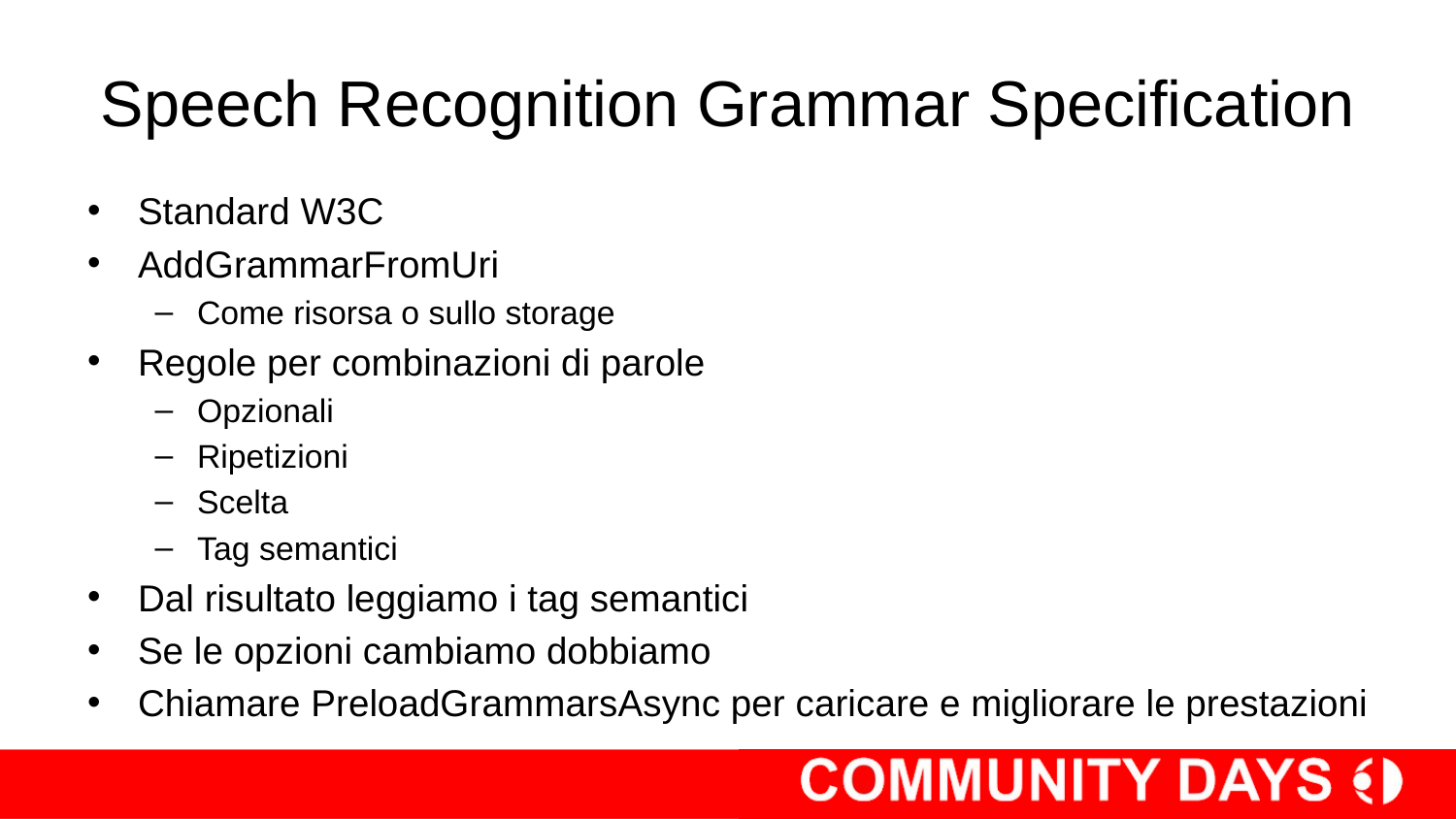

# Speech Recognition Grammar Specification
Standard W3C
AddGrammarFromUri
Come risorsa o sullo storage
Regole per combinazioni di parole
Opzionali
Ripetizioni
Scelta
Tag semantici
Dal risultato leggiamo i tag semantici
Se le opzioni cambiamo dobbiamo
Chiamare PreloadGrammarsAsync per caricare e migliorare le prestazioni